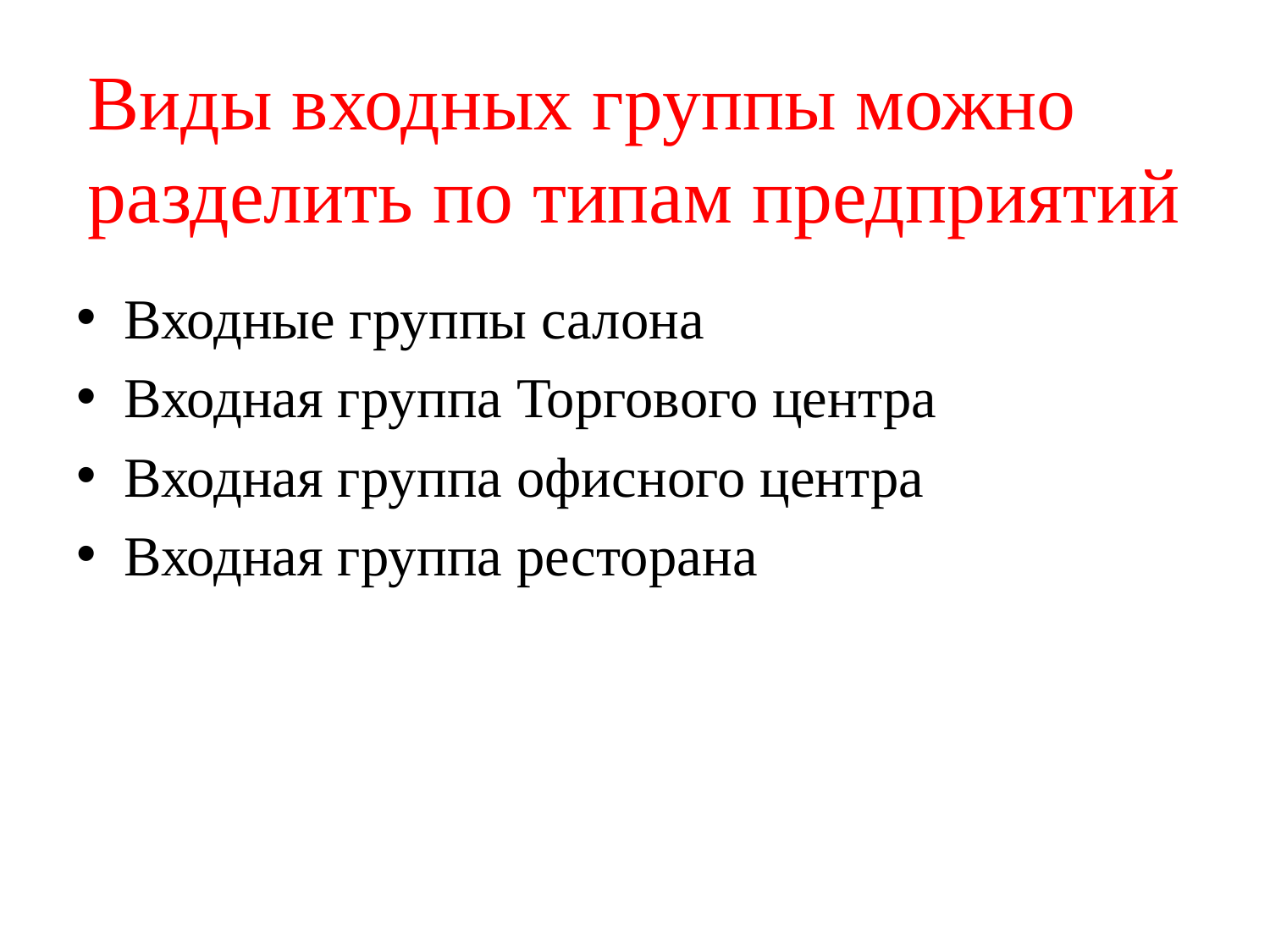

# Виды входных группы можно разделить по типам предприятий
Входные группы салона
Входная группа Торгового центра
Входная группа офисного центра
Входная группа ресторана